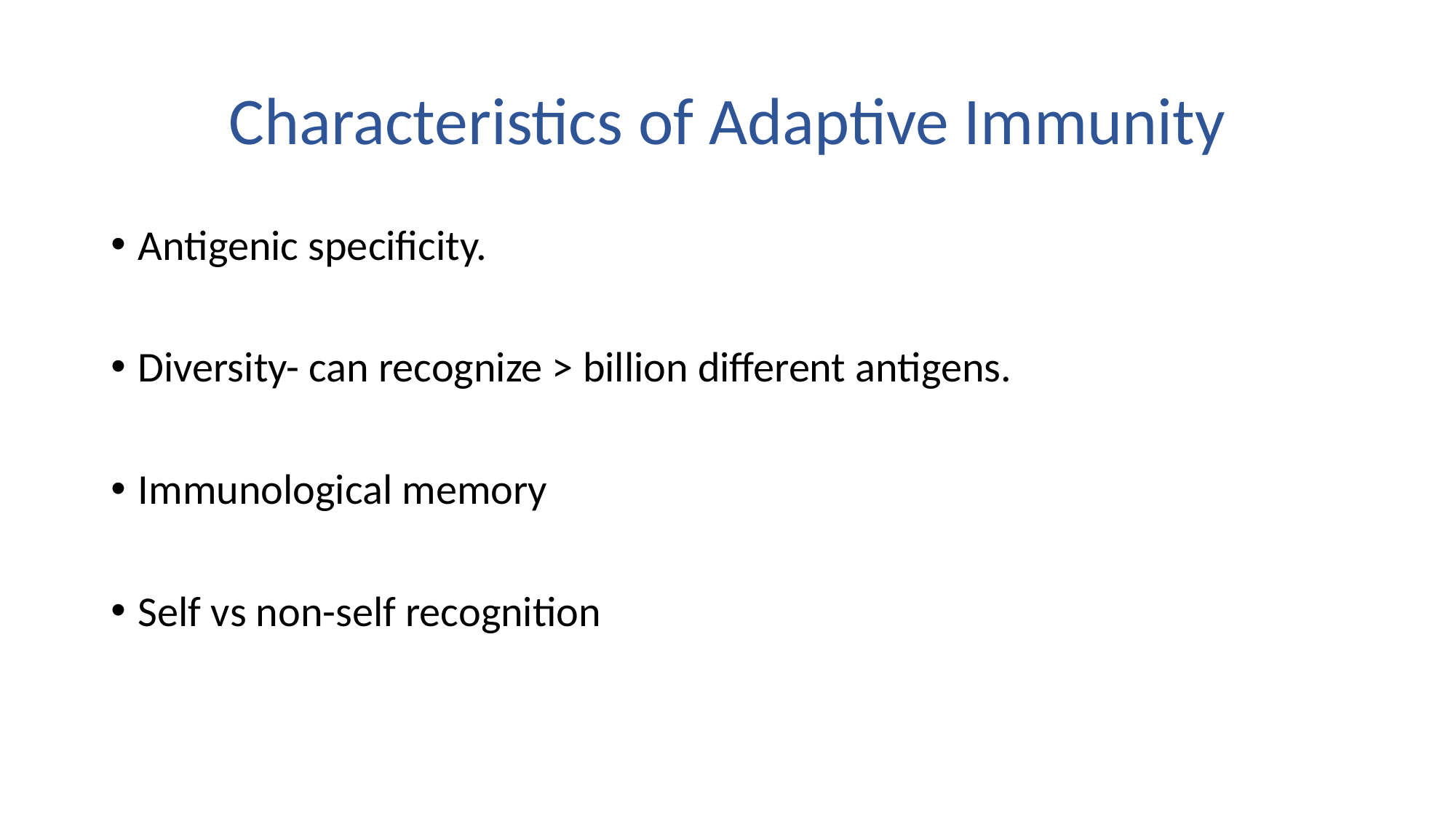

# Characteristics of Adaptive Immunity
Antigenic specificity.

Diversity- can recognize > billion different antigens.

Immunological memory

Self vs non-self recognition